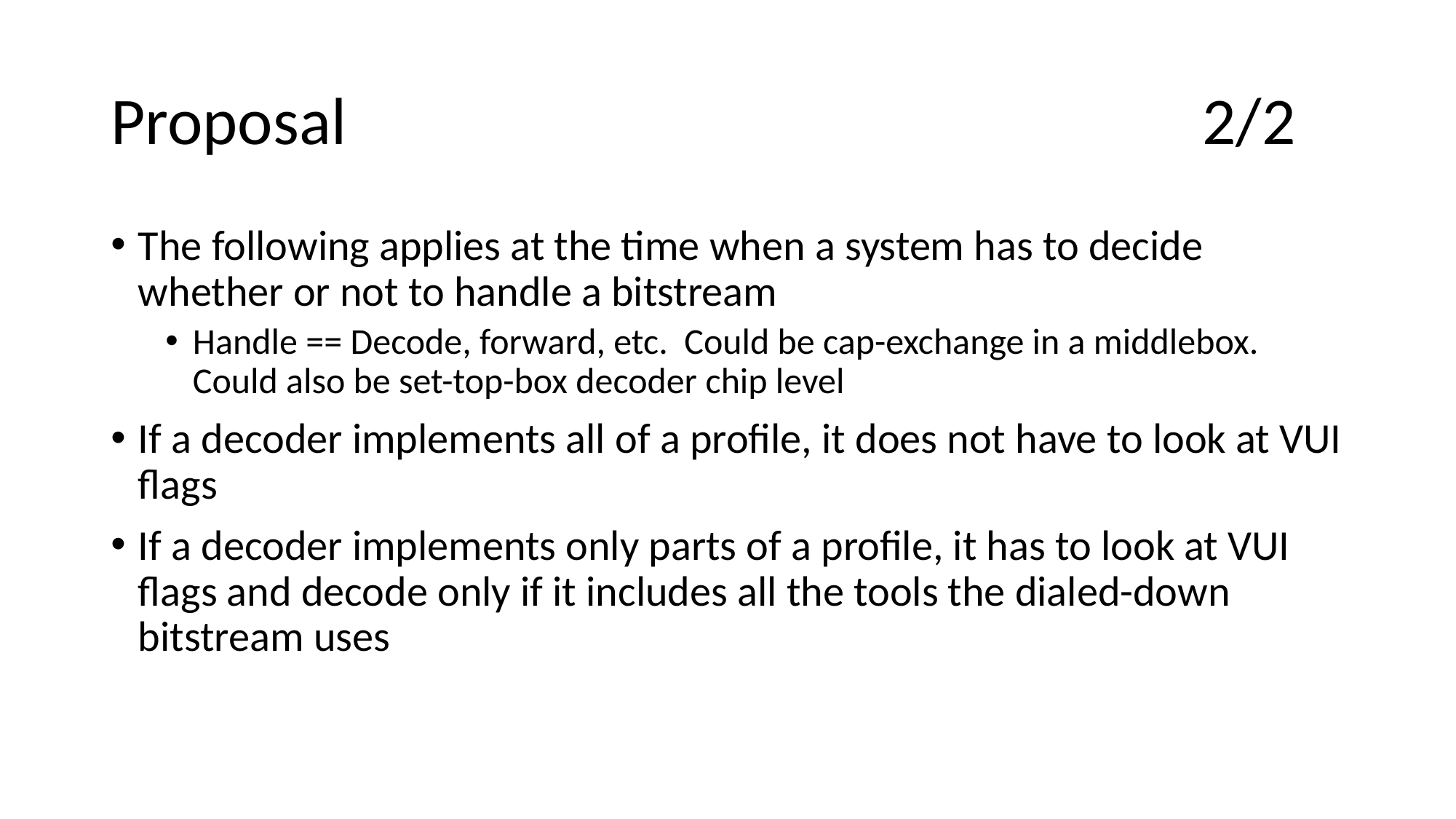

# Proposal								2/2
The following applies at the time when a system has to decide whether or not to handle a bitstream
Handle == Decode, forward, etc.  Could be cap-exchange in a middlebox.  Could also be set-top-box decoder chip level
If a decoder implements all of a profile, it does not have to look at VUI flags
If a decoder implements only parts of a profile, it has to look at VUI flags and decode only if it includes all the tools the dialed-down bitstream uses